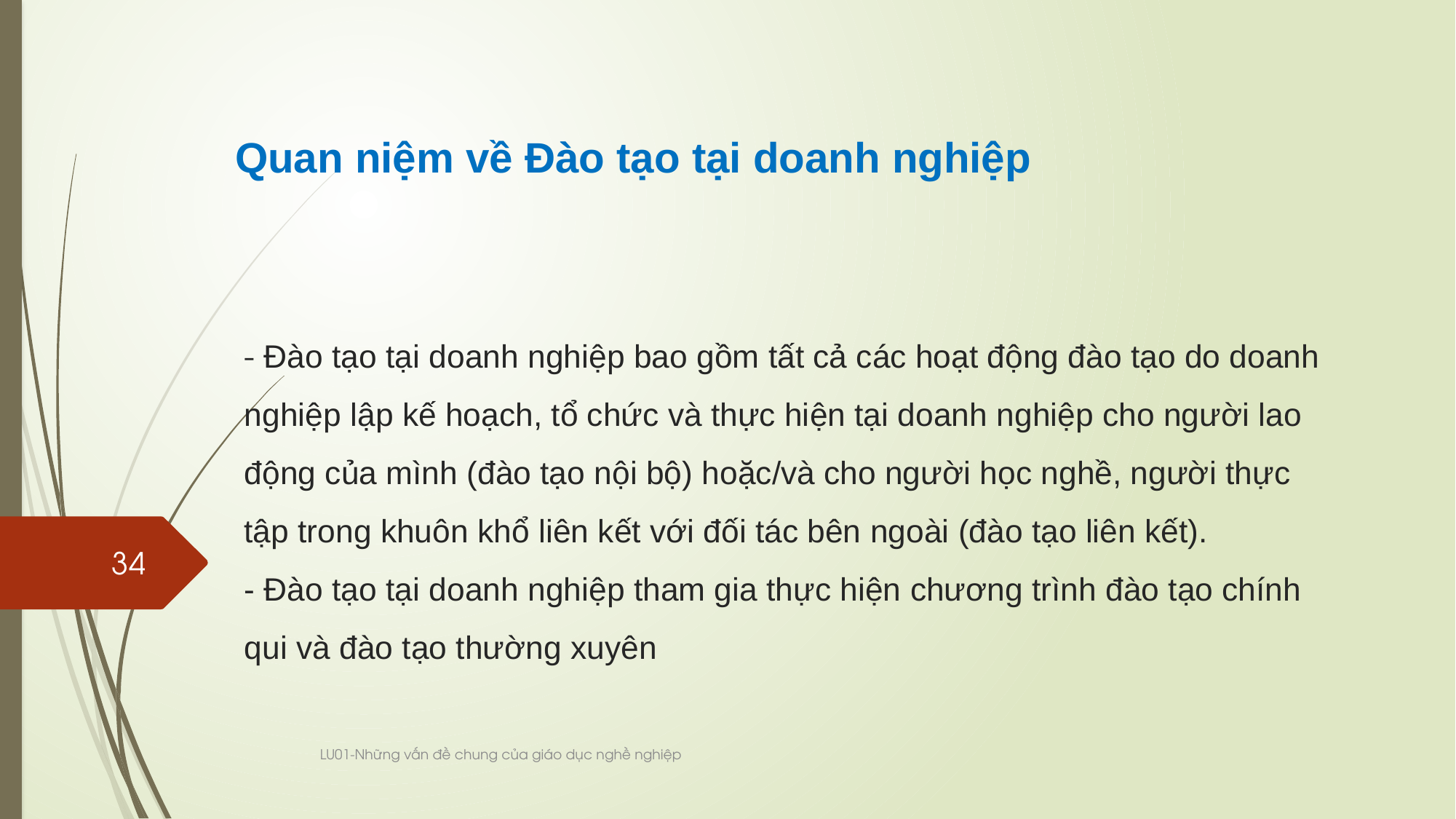

Quan niệm về Đào tạo tại doanh nghiệp
# - Đào tạo tại doanh nghiệp bao gồm tất cả các hoạt động đào tạo do doanh nghiệp lập kế hoạch, tổ chức và thực hiện tại doanh nghiệp cho người lao động của mình (đào tạo nội bộ) hoặc/và cho người học nghề, người thực tập trong khuôn khổ liên kết với đối tác bên ngoài (đào tạo liên kết). - Đào tạo tại doanh nghiệp tham gia thực hiện chương trình đào tạo chính qui và đào tạo thường xuyên
34
LU01-Những vấn đề chung của giáo dục nghề nghiệp